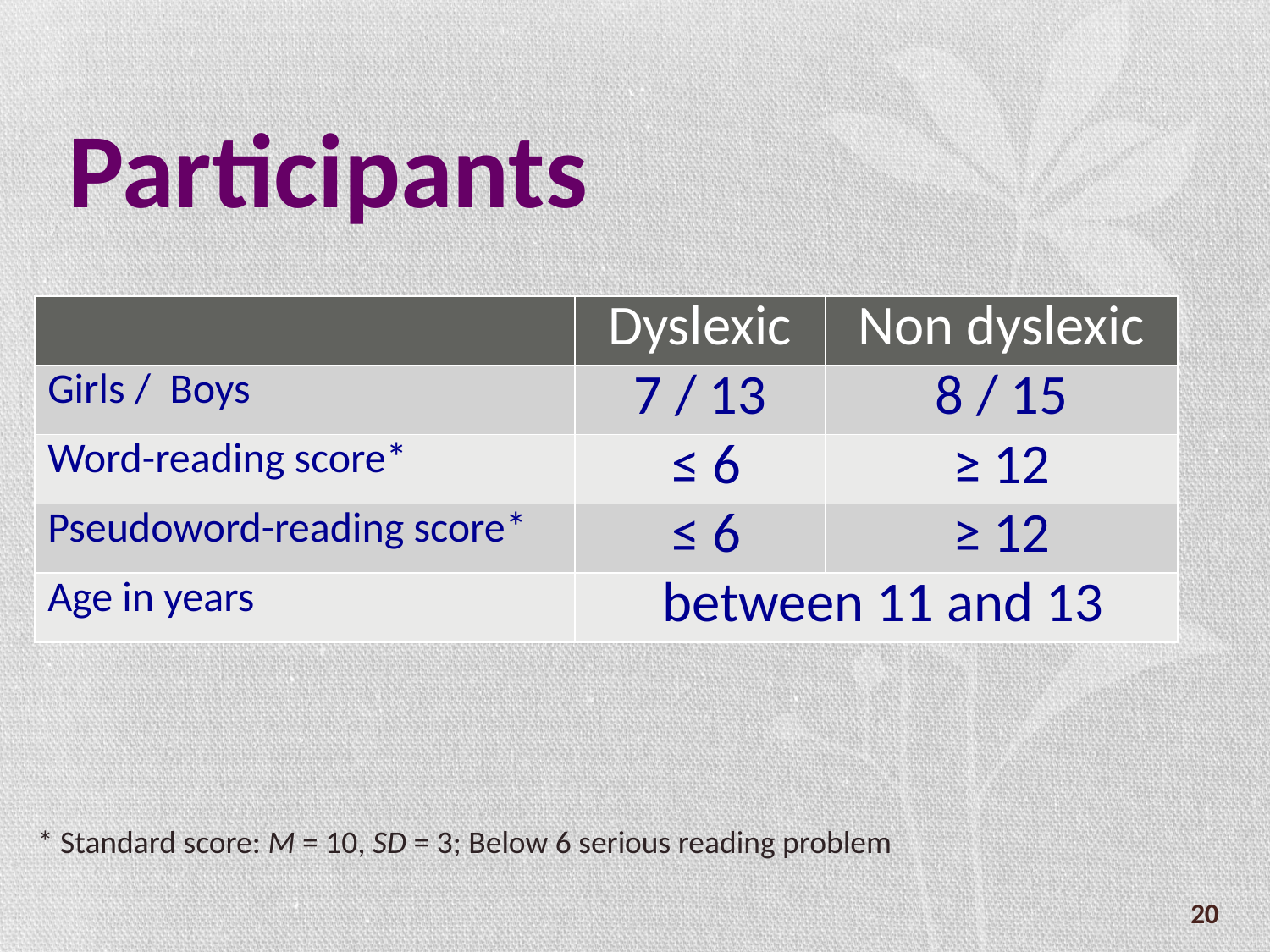

# Participants
|  | Dyslexic | Non dyslexic |
| --- | --- | --- |
| Girls / Boys | 7 / 13 | 8 / 15 |
| Word-reading score\* | ≤ 6 | ≥ 12 |
| Pseudoword-reading score\* | ≤ 6 | ≥ 12 |
| Age in years | between 11 and 13 |  |
* Standard score: M = 10, SD = 3; Below 6 serious reading problem
20